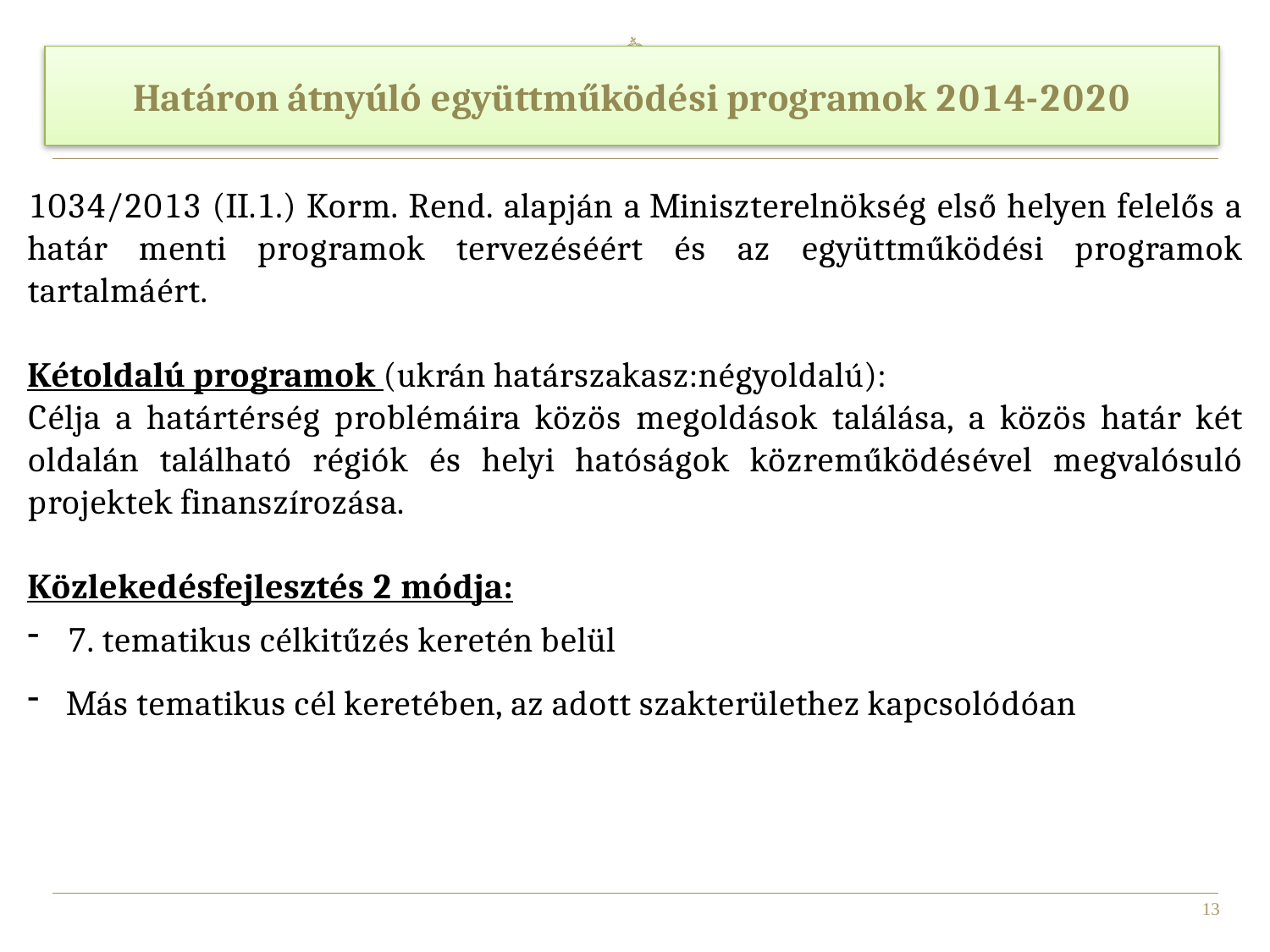

Határon átnyúló együttműködési programok 2014-2020
1034/2013 (II.1.) Korm. Rend. alapján a Miniszterelnökség első helyen felelős a határ menti programok tervezéséért és az együttműködési programok tartalmáért.

Kétoldalú programok (ukrán határszakasz:négyoldalú):
Célja a határtérség problémáira közös megoldások találása, a közös határ két oldalán található régiók és helyi hatóságok közreműködésével megvalósuló projektek finanszírozása.

Közlekedésfejlesztés 2 módja:
7. tematikus célkitűzés keretén belül
Más tematikus cél keretében, az adott szakterülethez kapcsolódóan